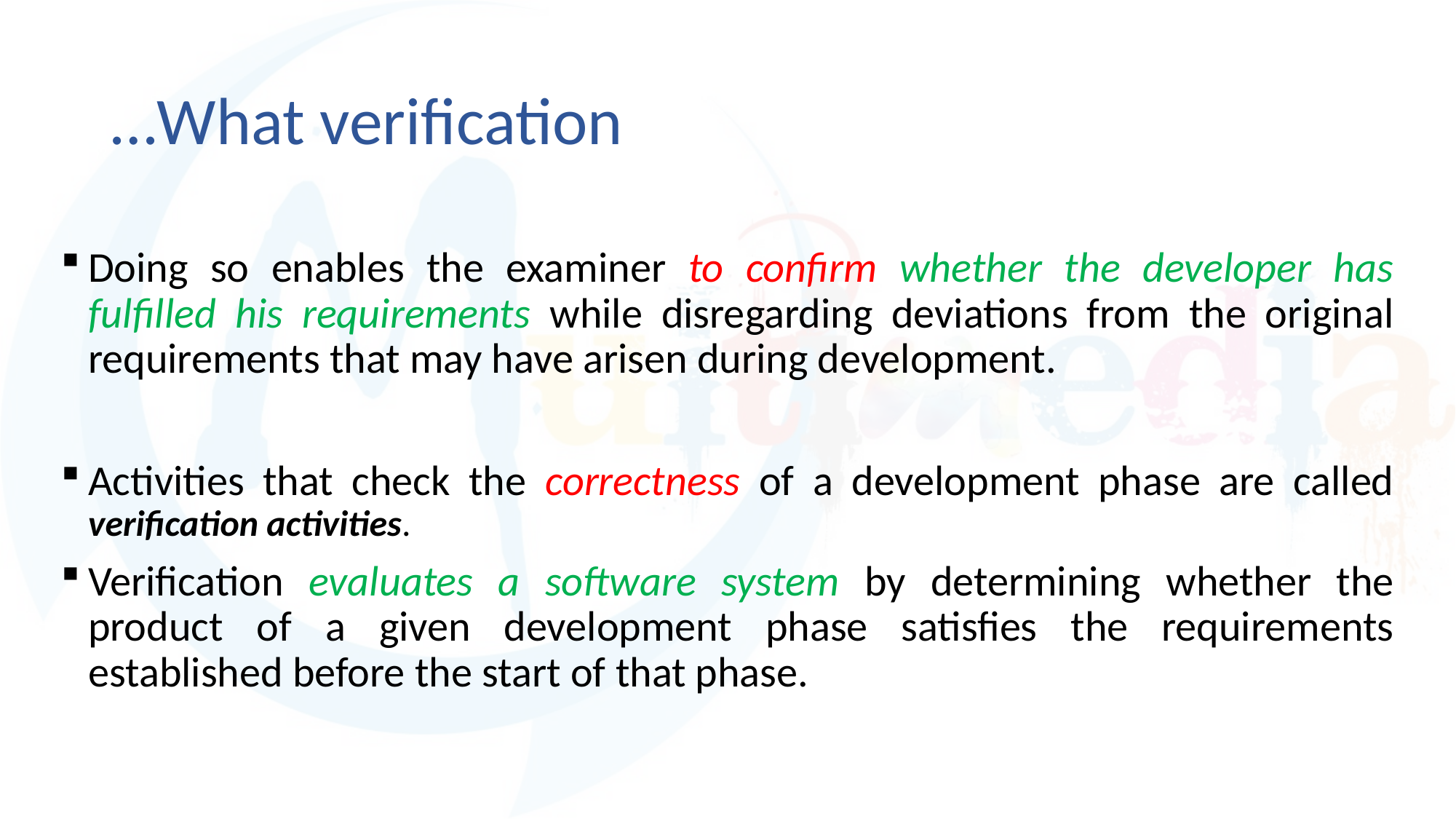

# …What verification
Doing so enables the examiner to confirm whether the developer has fulfilled his requirements while disregarding deviations from the original requirements that may have arisen during development.

Activities that check the correctness of a development phase are called verification activities.
Verification evaluates a software system by determining whether the product of a given development phase satisfies the requirements established before the start of that phase.